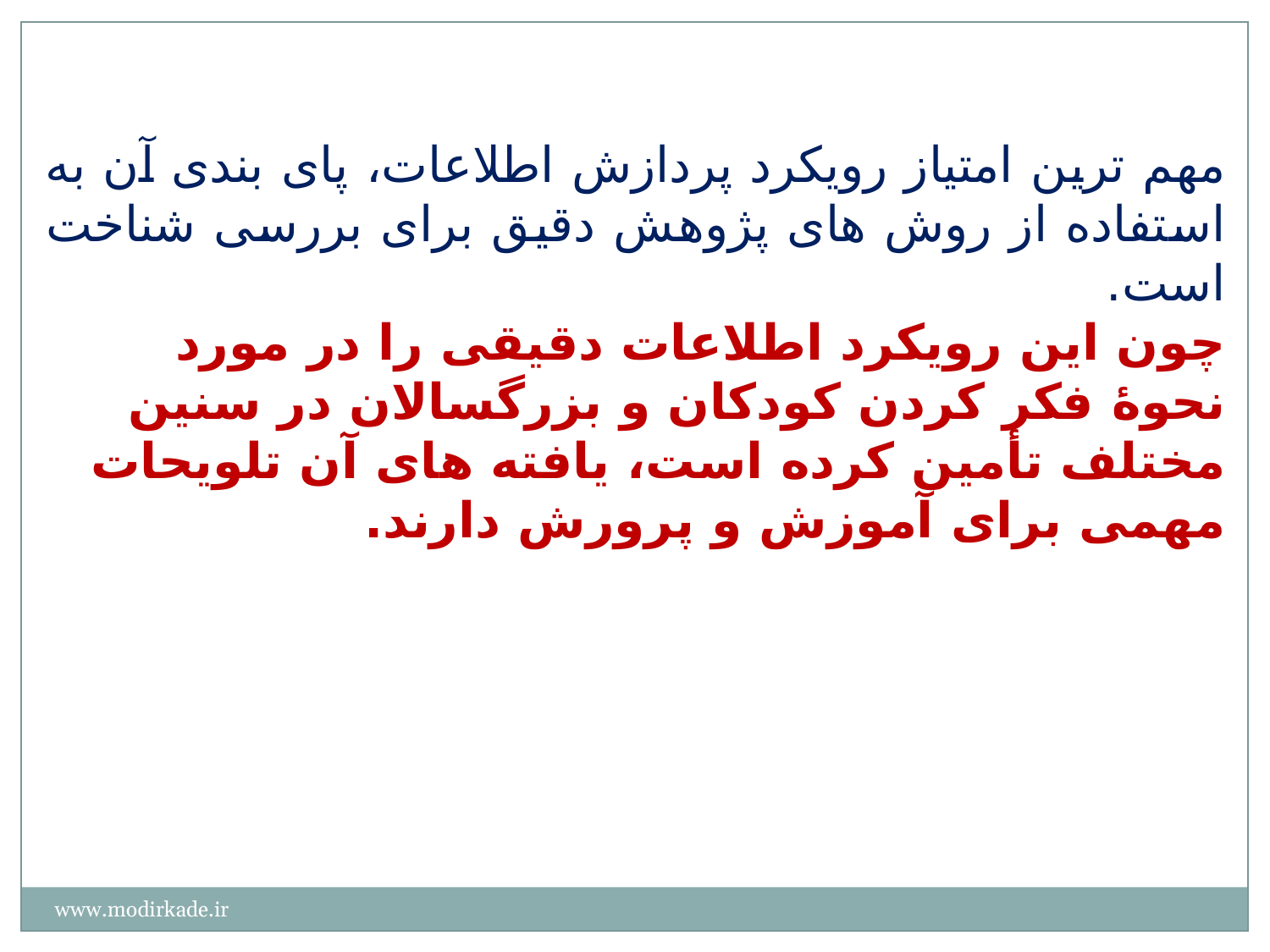

مهم ترین امتیاز رویکرد پردازش اطلاعات، پای بندی آن به استفاده از روش های پژوهش دقیق برای بررسی شناخت است.
چون این رویکرد اطلاعات دقیقی را در مورد نحوۀ فکر کردن کودکان و بزرگسالان در سنین مختلف تأمین کرده است، یافته های آن تلویحات مهمی برای آموزش و پرورش دارند.
www.modirkade.ir